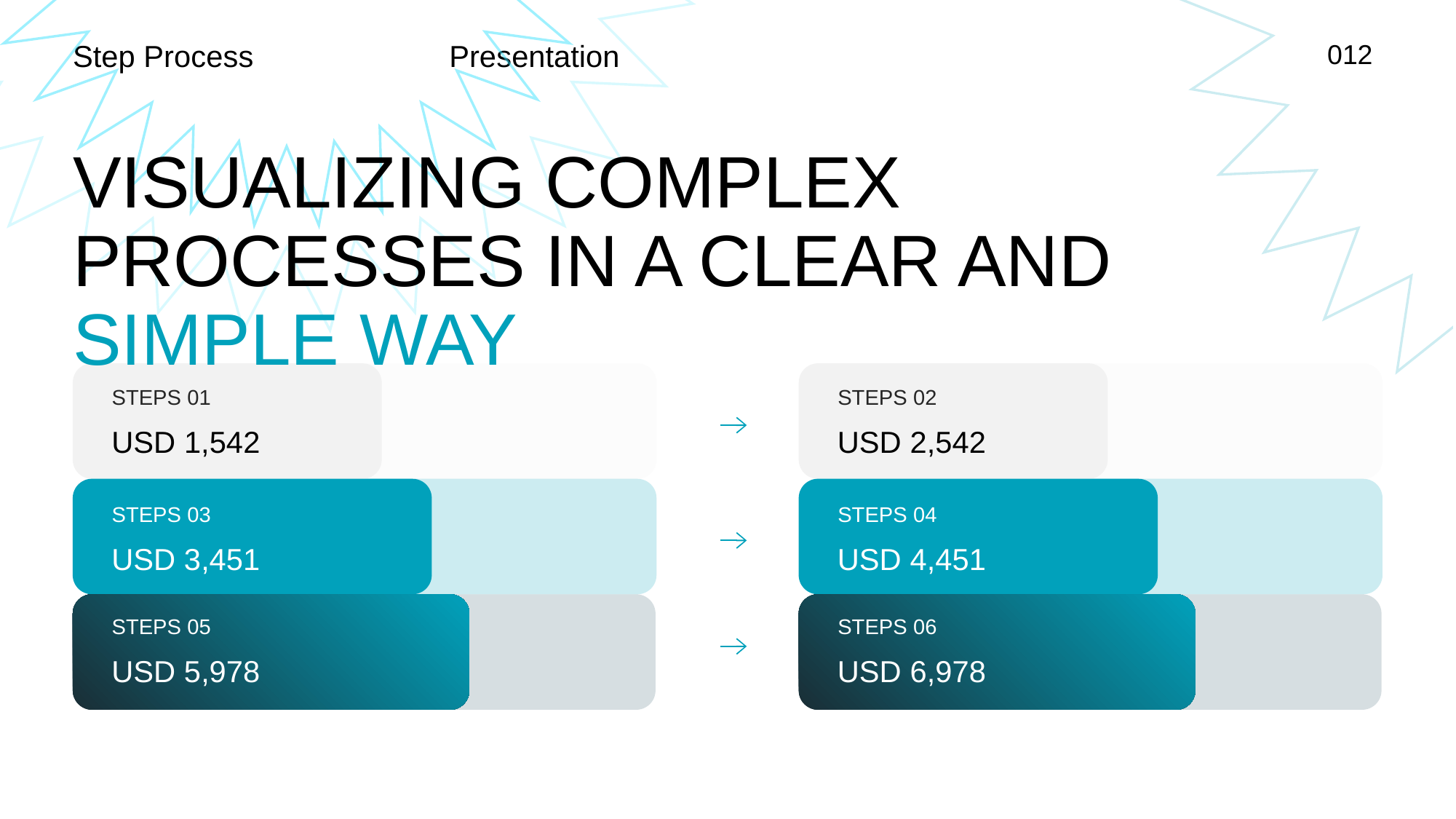

VISUALIZING COMPLEX PROCESSES IN A CLEAR AND SIMPLE WAY

STEPS 01
STEPS 02
USD 1,542
USD 2,542

STEPS 03
STEPS 04
USD 3,451
USD 4,451

STEPS 05
STEPS 06
USD 5,978
USD 6,978